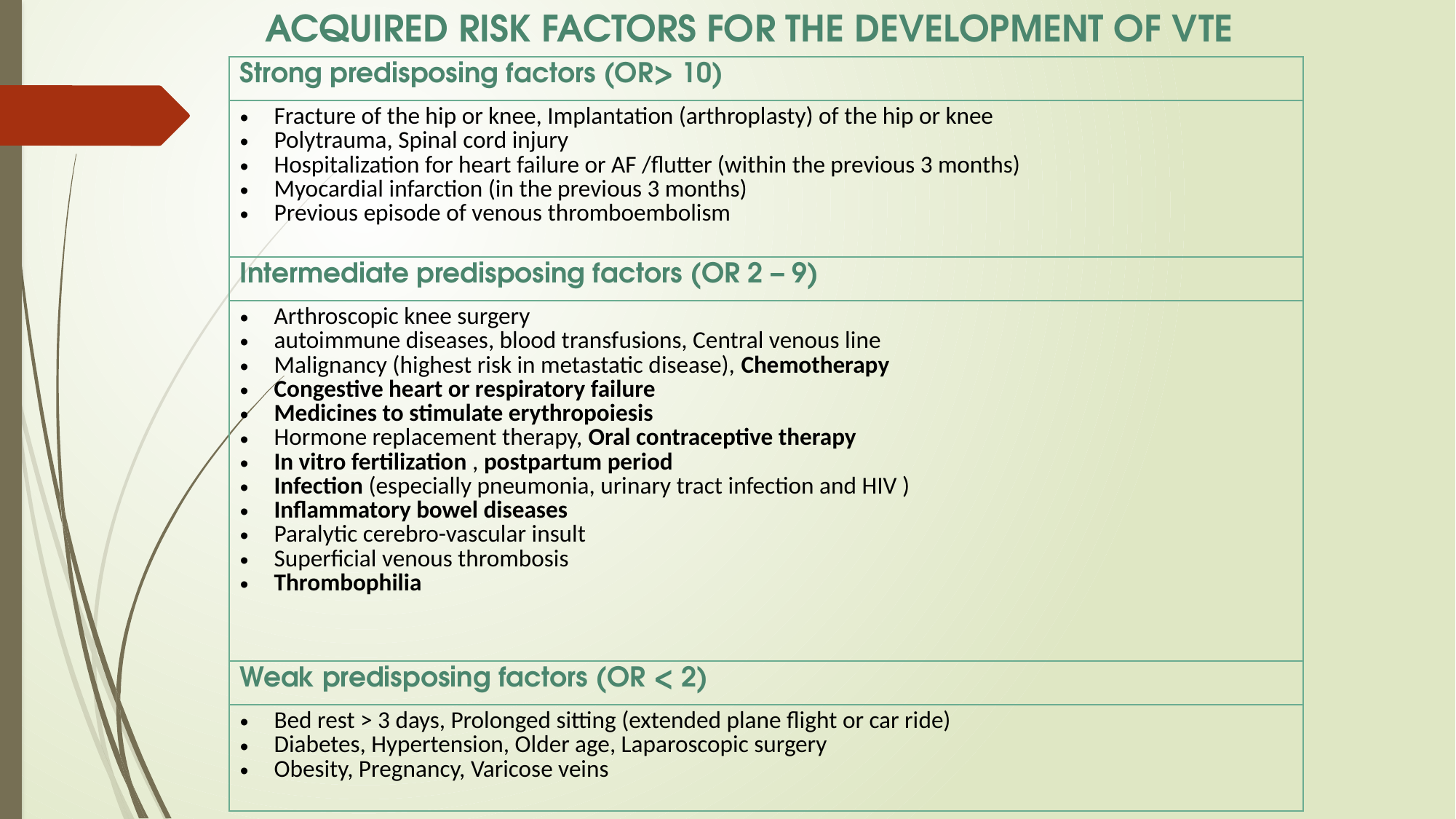

ACQUIRED RISK FACTORS FOR THE DEVELOPMENT OF VTE
| Strong predisposing factors (OR> 10) |
| --- |
| Fracture of the hip or knee, Implantation (arthroplasty) of the hip or knee Polytrauma, Spinal cord injury Hospitalization for heart failure or AF /flutter (within the previous 3 months) Myocardial infarction (in the previous 3 months) Previous episode of venous thromboembolism |
| Intermediate predisposing factors (OR 2 – 9) |
| Arthroscopic knee surgery autoimmune diseases, blood transfusions, Central venous line Malignancy (highest risk in metastatic disease), Chemotherapy Congestive heart or respiratory failure Medicines to stimulate erythropoiesis Hormone replacement therapy, Oral contraceptive therapy In vitro fertilization , postpartum period Infection (especially pneumonia, urinary tract infection and HIV ) Inflammatory bowel diseases Paralytic cerebro-vascular insult Superficial venous thrombosis Thrombophilia |
| Weak predisposing factors (OR < 2) |
| Bed rest > 3 days, Prolonged sitting (extended plane flight or car ride) Diabetes, Hypertension, Older age, Laparoscopic surgery Obesity, Pregnancy, Varicose veins |